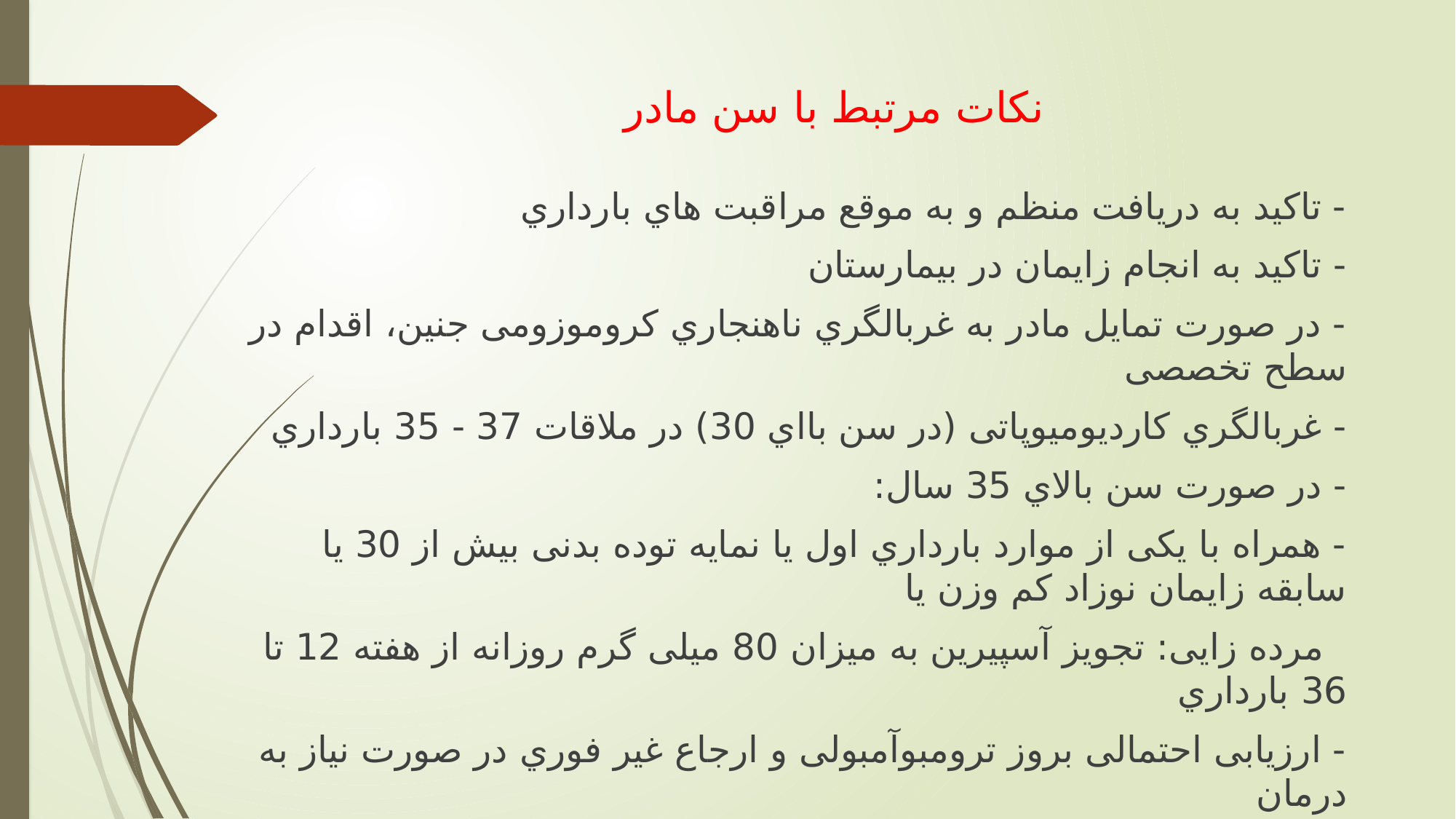

# نکات مرتبط با سن مادر
- تاكید به دريافت منظم و به موقع مراقبت هاي بارداري
- تاكید به انجام زايمان در بیمارستان
- در صورت تمايل مادر به غربالگري ناهنجاري كروموزومی جنین، اقدام در سطح تخصصی
- غربالگري كارديومیوپاتی (در سن بااي 30) در ملاقات 37 - 35 بارداري
- در صورت سن بالاي 35 سال:
- همراه با يكی از موارد بارداري اول يا نمايه توده بدنی بیش از 30 يا سابقه زايمان نوزاد كم وزن يا
  مرده زايی: تجويز آسپیرين به میزان 80 میلی گرم روزانه از هفته 12 تا 36 بارداري
- ارزيابی احتمالی بروز ترومبوآمبولی و ارجاع غیر فوري در صورت نیاز به درمان